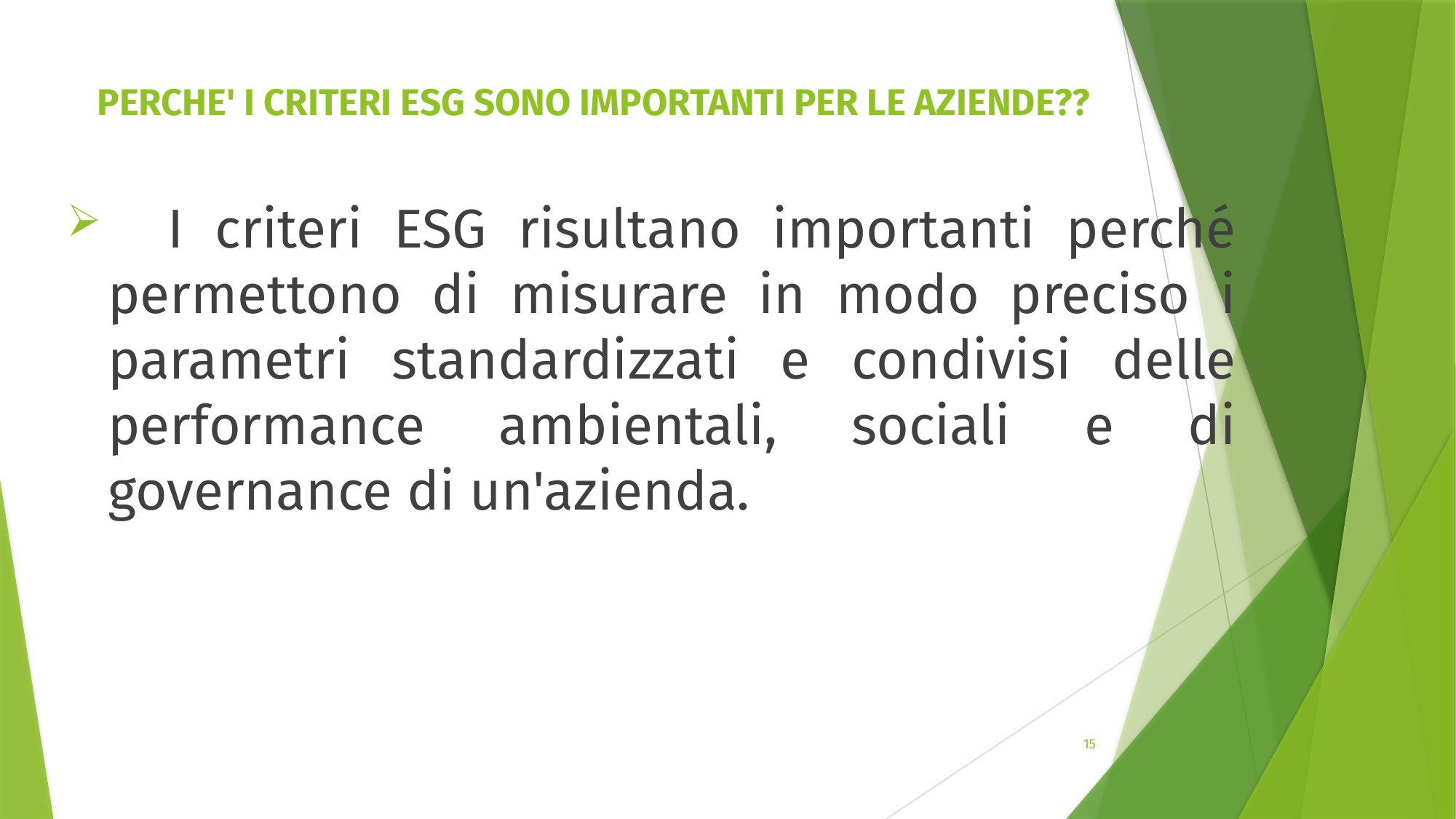

# PERCHE' I CRITERI ESG SONO IMPORTANTI PER LE AZIENDE??
  I criteri ESG risultano importanti perché permettono di misurare in modo preciso i parametri standardizzati e condivisi delle performance ambientali, sociali e di governance di un'azienda.
15